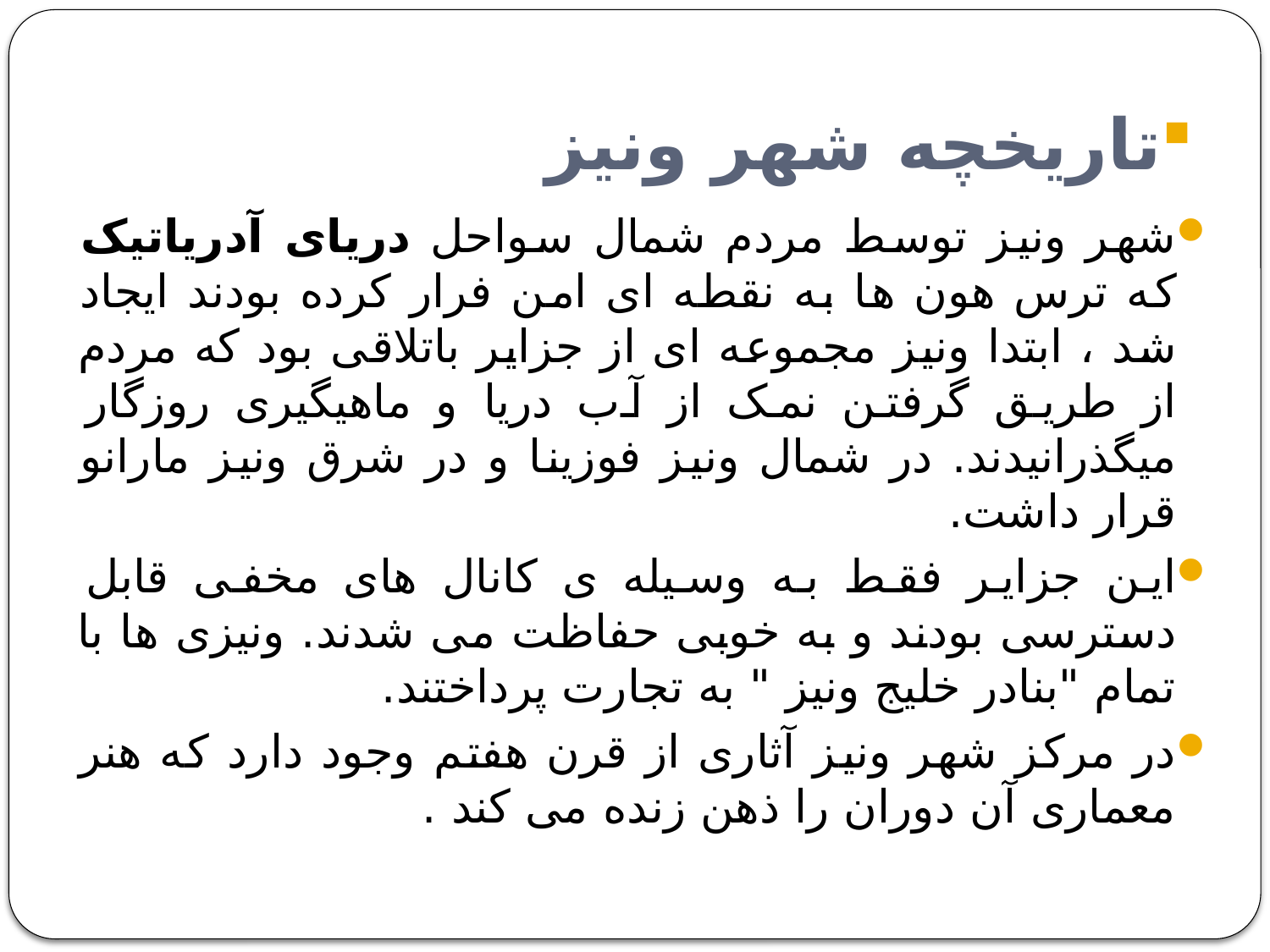

# تاریخچه شهر ونیز
شهر ونیز توسط مردم شمال سواحل دریای آدریاتیک که ترس هون ها به نقطه ای امن فرار کرده بودند ایجاد شد ، ابتدا ونیز مجموعه ای از جزایر باتلاقی بود که مردم از طریق گرفتن نمک از آب دریا و ماهیگیری روزگار میگذرانیدند. در شمال ونیز فوزینا و در شرق ونیز مارانو قرار داشت.
این جزایر فقط به وسیله ی کانال های مخفی قابل دسترسی بودند و به خوبی حفاظت می شدند. ونیزی ها با تمام "بنادر خلیج ونیز " به تجارت پرداختند.
در مرکز شهر ونیز آثاری از قرن هفتم وجود دارد که هنر معماری آن دوران را ذهن زنده می کند .